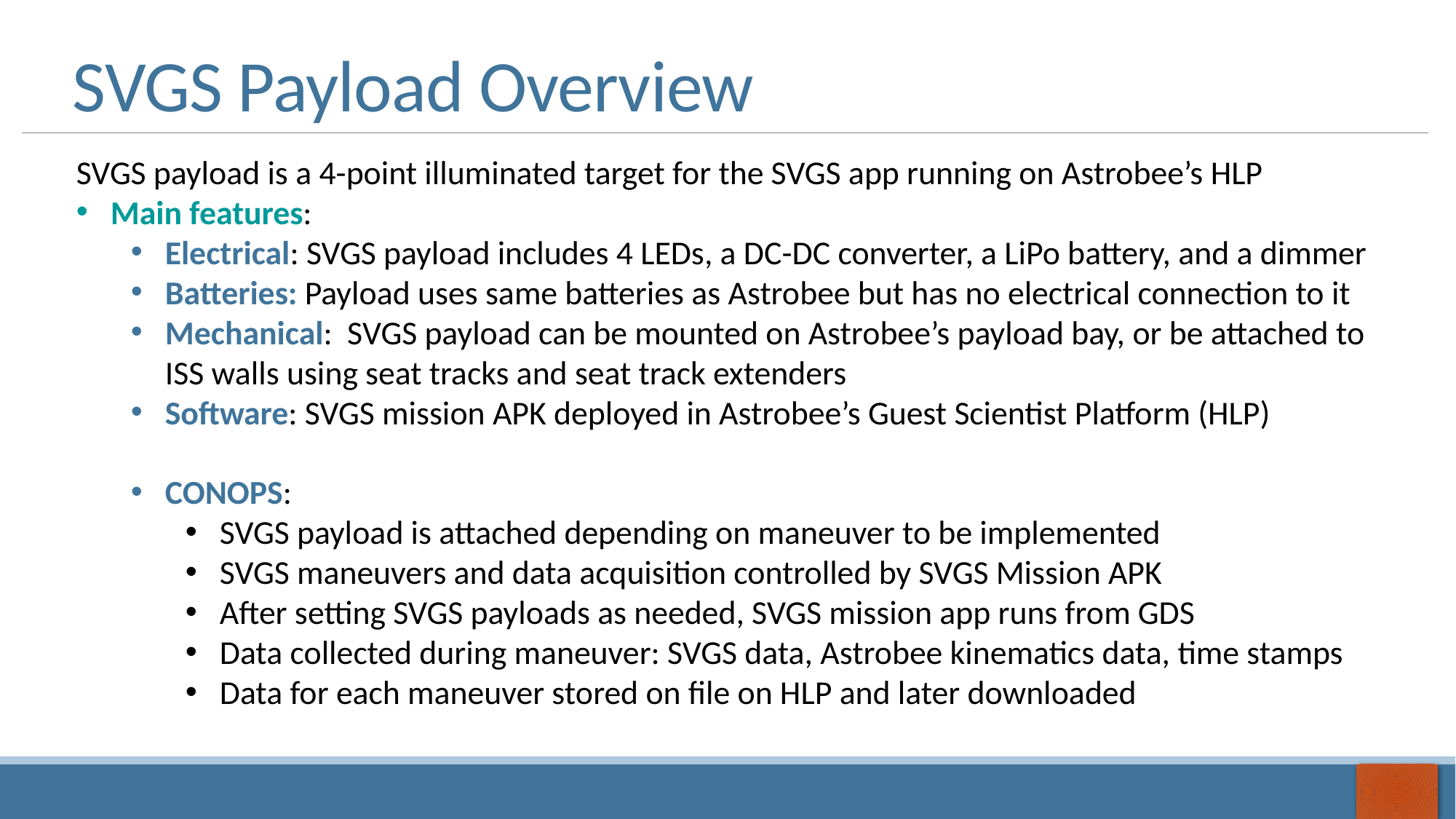

# SVGS Payload Overview
SVGS payload is a 4-point illuminated target for the SVGS app running on Astrobee’s HLP
Main features:
Electrical: SVGS payload includes 4 LEDs, a DC-DC converter, a LiPo battery, and a dimmer
Batteries: Payload uses same batteries as Astrobee but has no electrical connection to it
Mechanical:  SVGS payload can be mounted on Astrobee’s payload bay, or be attached to ISS walls using seat tracks and seat track extenders
Software: SVGS mission APK deployed in Astrobee’s Guest Scientist Platform (HLP)

CONOPS:
SVGS payload is attached depending on maneuver to be implemented
SVGS maneuvers and data acquisition controlled by SVGS Mission APK
After setting SVGS payloads as needed, SVGS mission app runs from GDS
Data collected during maneuver: SVGS data, Astrobee kinematics data, time stamps
Data for each maneuver stored on file on HLP and later downloaded